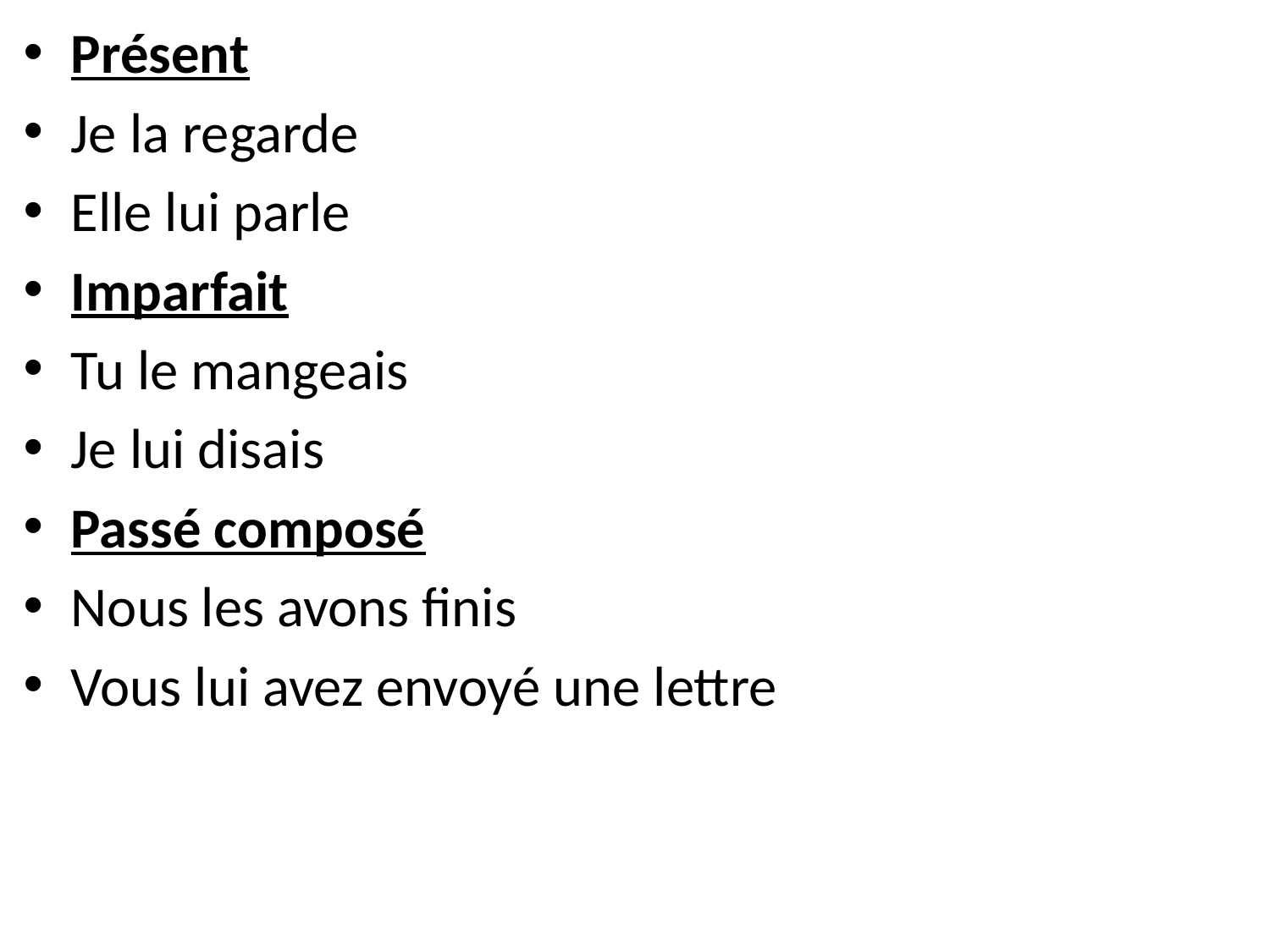

Présent
Je la regarde
Elle lui parle
Imparfait
Tu le mangeais
Je lui disais
Passé composé
Nous les avons finis
Vous lui avez envoyé une lettre